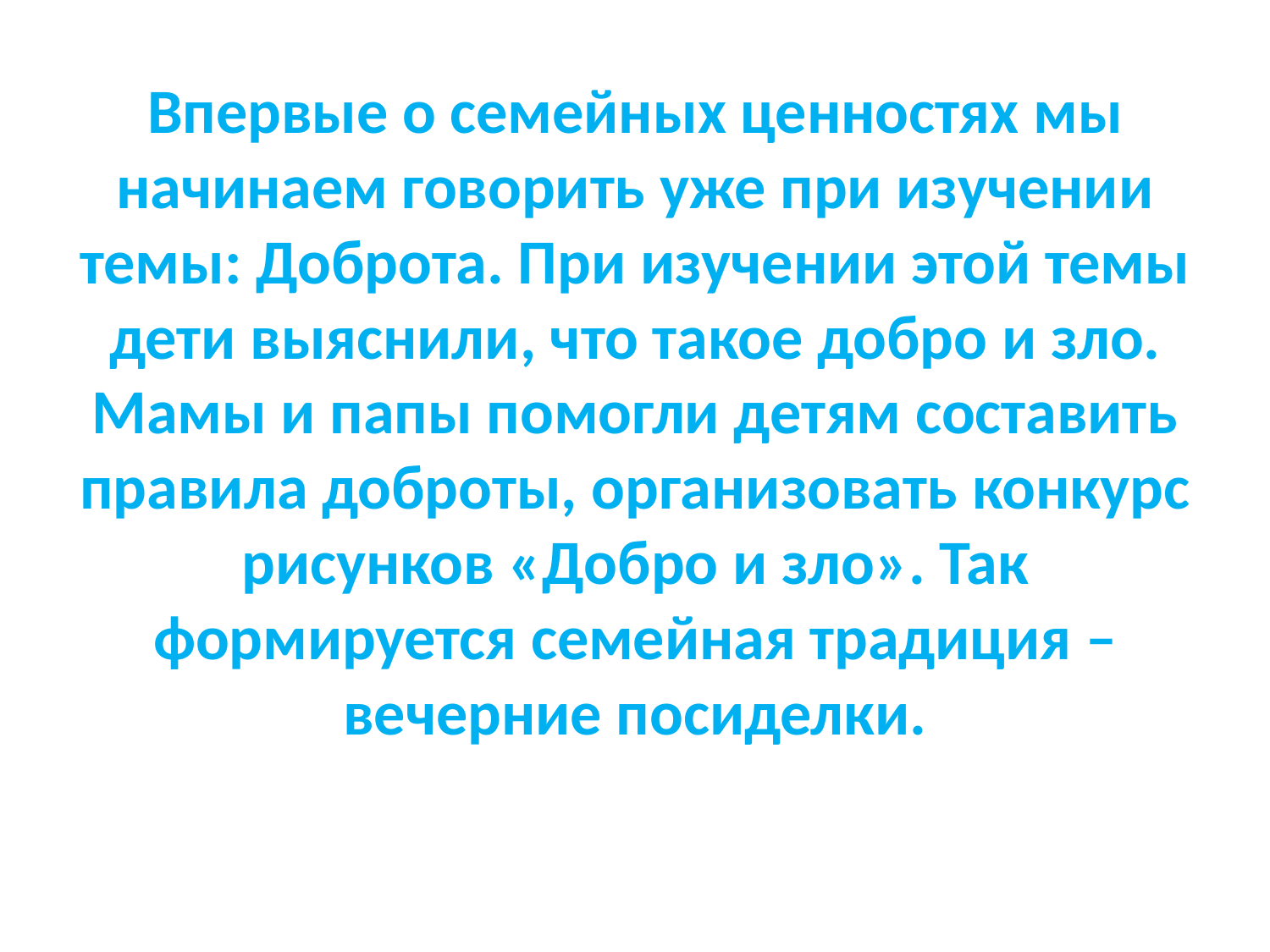

# Впервые о семейных ценностях мы начинаем говорить уже при изучении темы: Доброта. При изучении этой темы дети выяснили, что такое добро и зло. Мамы и папы помогли детям составить правила доброты, организовать конкурс рисунков «Добро и зло». Так формируется семейная традиция – вечерние посиделки.